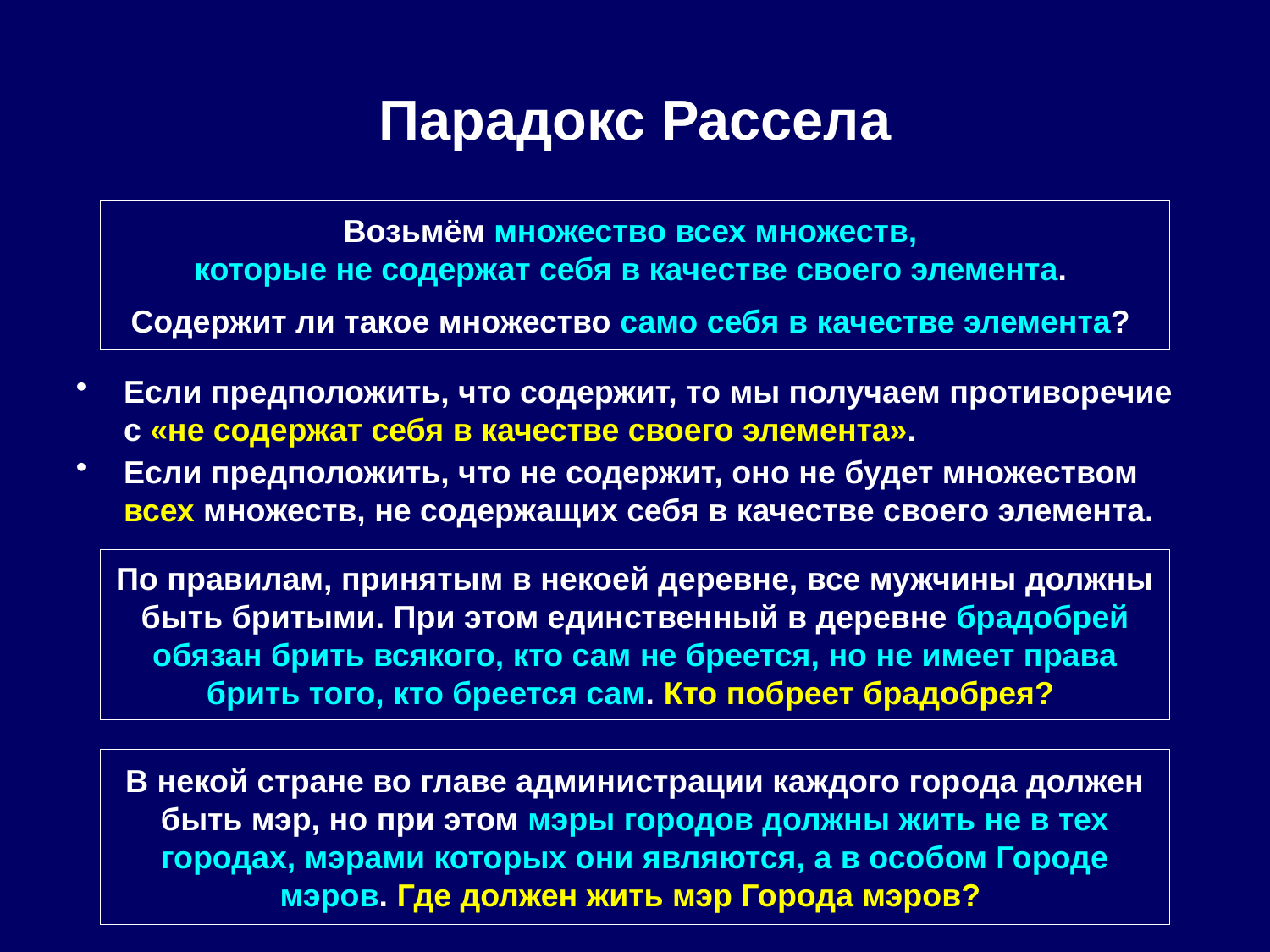

# Парадокс Рассела
Возьмём множество всех множеств,
которые не содержат себя в качестве своего элемента.
Содержит ли такое множество само себя в качестве элемента?
Если предположить, что содержит, то мы получаем противоречие с «не содержат себя в качестве своего элемента».
Если предположить, что не содержит, оно не будет множеством всех множеств, не содержащих себя в качестве своего элемента.
По правилам, принятым в некоей деревне, все мужчины должны быть бритыми. При этом единственный в деревне брадобрей обязан брить всякого, кто сам не бреется, но не имеет права брить того, кто бреется сам. Кто побреет брадобрея?
В некой стране во главе администрации каждого города должен быть мэр, но при этом мэры городов должны жить не в тех городах, мэрами которых они являются, а в особом Городе мэров. Где должен жить мэр Города мэров?